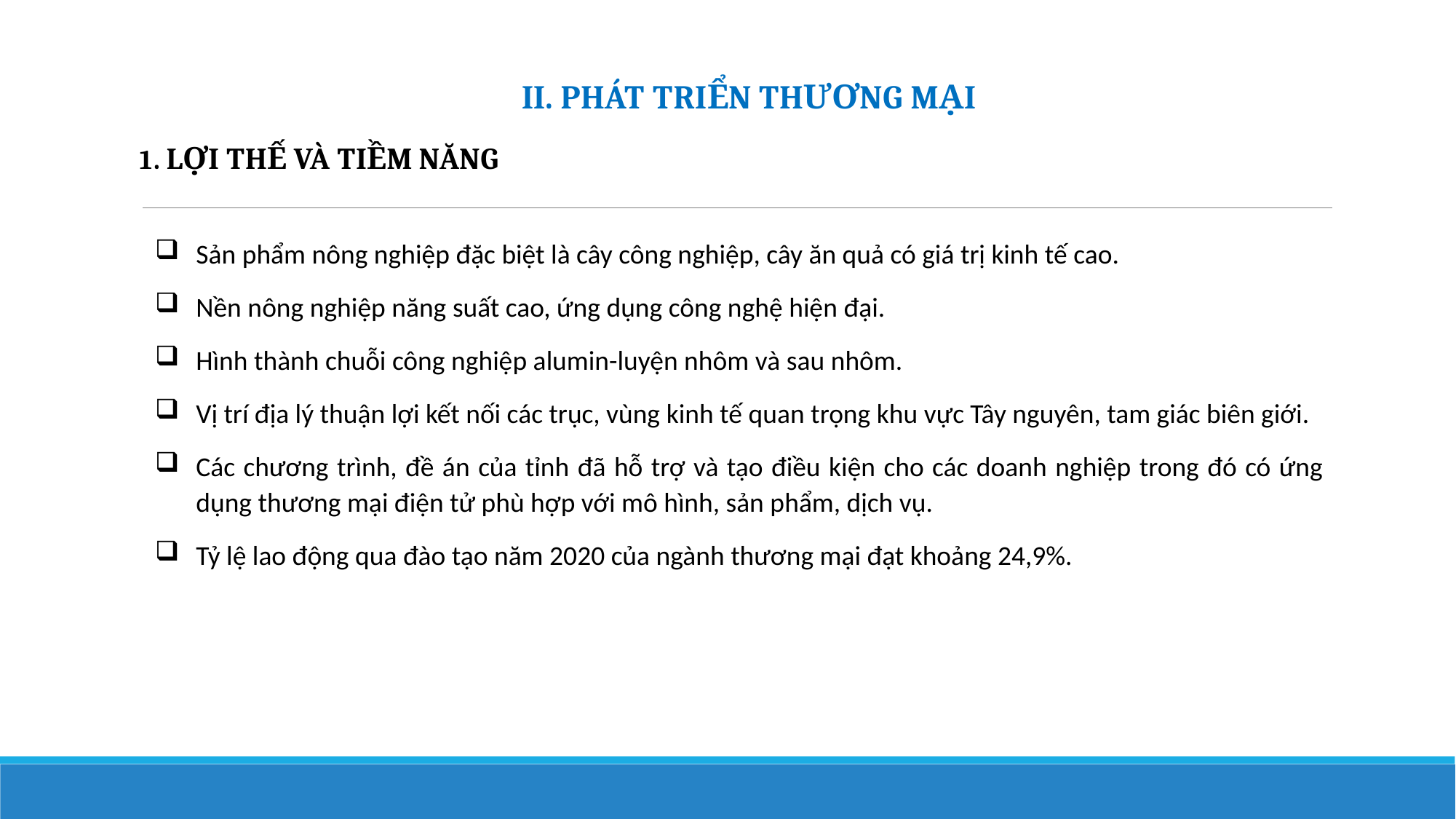

II. PHÁT TRIỂN THƯƠNG MẠI
1. LỢI THẾ VÀ TIỀM NĂNG
Sản phẩm nông nghiệp đặc biệt là cây công nghiệp, cây ăn quả có giá trị kinh tế cao.
Nền nông nghiệp năng suất cao, ứng dụng công nghệ hiện đại.
Hình thành chuỗi công nghiệp alumin-luyện nhôm và sau nhôm.
Vị trí địa lý thuận lợi kết nối các trục, vùng kinh tế quan trọng khu vực Tây nguyên, tam giác biên giới.
Các chương trình, đề án của tỉnh đã hỗ trợ và tạo điều kiện cho các doanh nghiệp trong đó có ứng dụng thương mại điện tử phù hợp với mô hình, sản phẩm, dịch vụ.
Tỷ lệ lao động qua đào tạo năm 2020 của ngành thương mại đạt khoảng 24,9%.